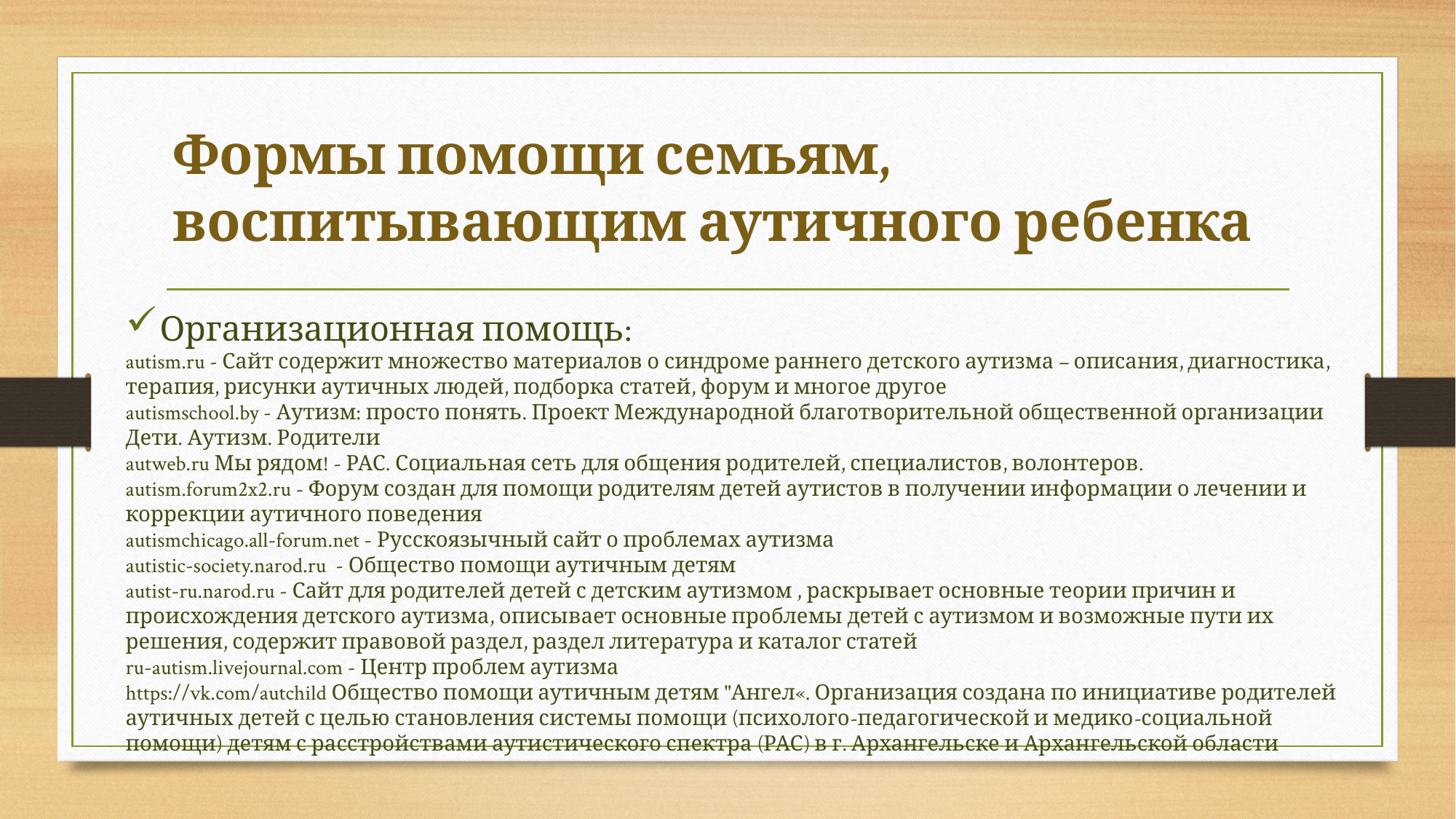

# Формы помощи семьям, воспитывающим аутичного ребенка
Организационная помощь:
autism.ru - Сайт содержит множество материалов о синдроме раннего детского аутизма – описания, диагностика, терапия, рисунки аутичных людей, подборка статей, форум и многое другое
autismschool.by - Аутизм: просто понять. Проект Международной благотворительной общественной организации Дети. Аутизм. Родители
autweb.ru Мы рядом! - РАС. Социальная сеть для общения родителей, специалистов, волонтеров.
autism.forum2x2.ru - Форум создан для помощи родителям детей аутистов в получении информации о лечении и коррекции аутичного поведения
autismchicago.all-forum.net - Русскоязычный сайт о проблемах аутизма
autistic-society.narod.ru  - Общество помощи аутичным детям
autist-ru.narod.ru - Сайт для родителей детей с детским аутизмом , раскрывает основные теории причин и происхождения детского аутизма, описывает основные проблемы детей с аутизмом и возможные пути их решения, содержит правовой раздел, раздел литература и каталог статей
ru-autism.livejournal.com - Центр проблем аутизма
https://vk.com/autchild Общество помощи аутичным детям "Ангел«. Организация создана по инициативе родителей аутичных детей с целью становления системы помощи (психолого-педагогической и медико-социальной помощи) детям с расстройствами аутистического спектра (РАС) в г. Архангельске и Архангельской области